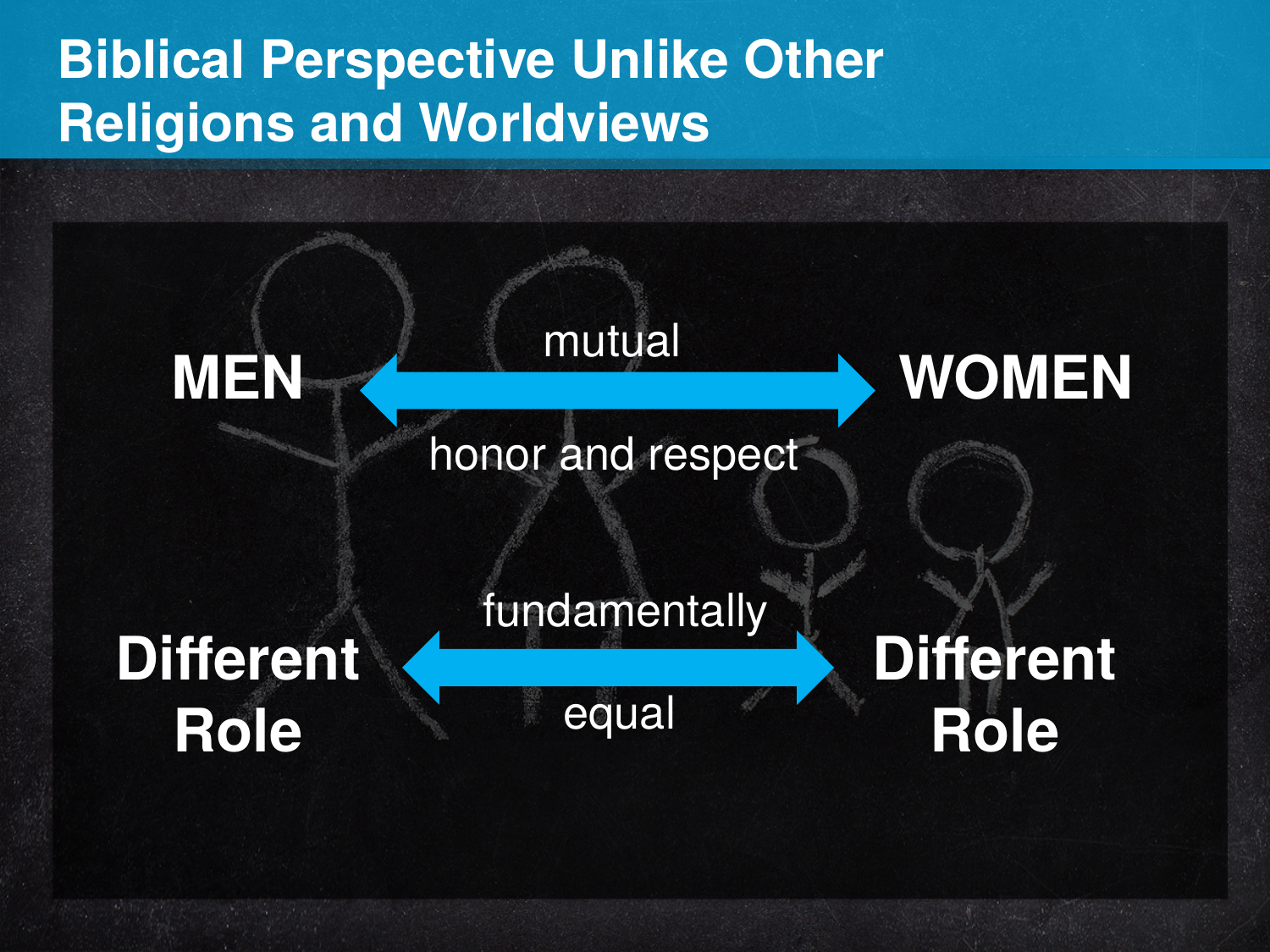

Biblical Perspective Unlike Other
Religions and Worldviews

mutual

honor and respect
MEN
WOMEN
fundamentally

equal
Different Role
Different Role